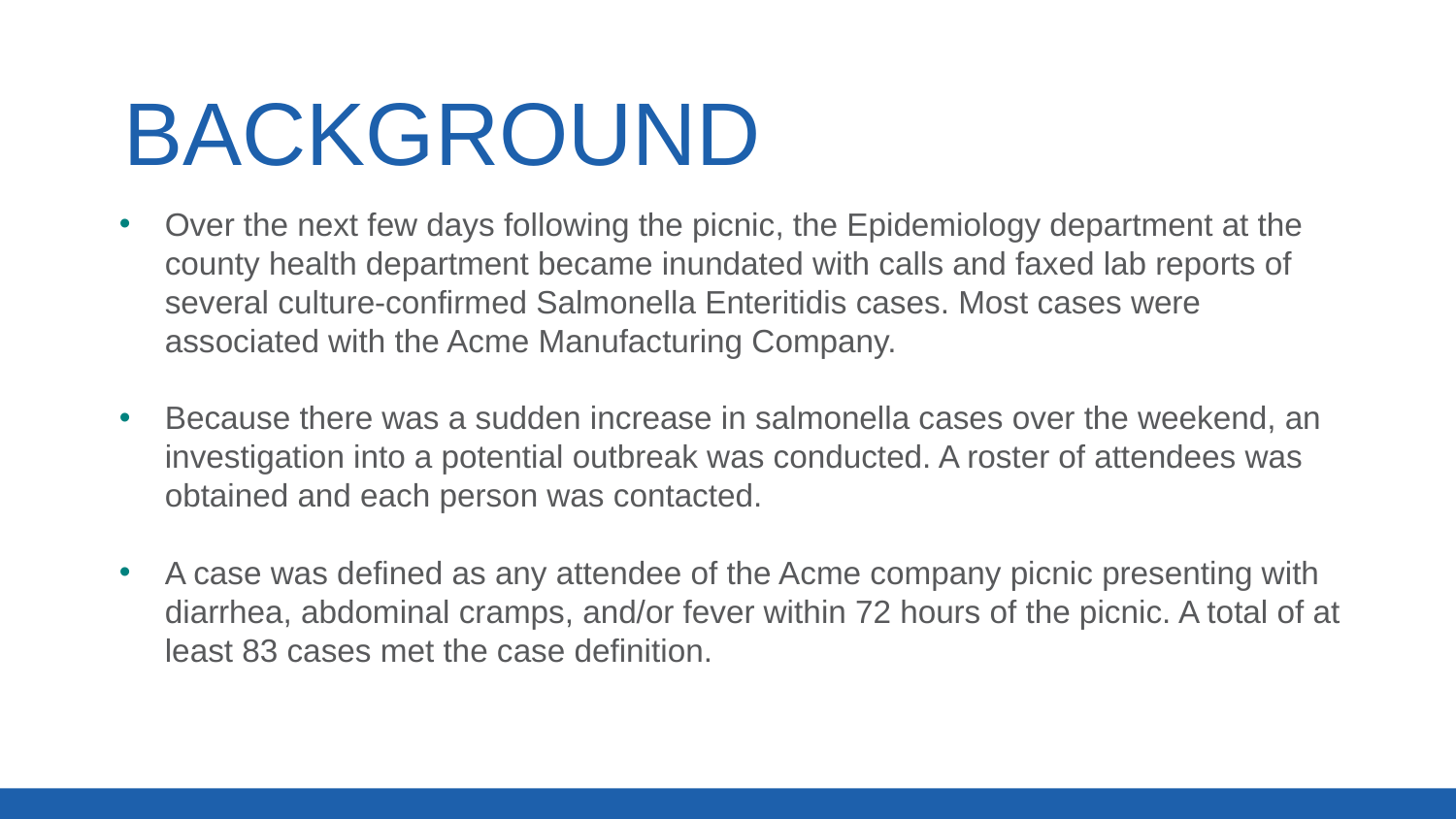

BACKGROUND
Over the next few days following the picnic, the Epidemiology department at the county health department became inundated with calls and faxed lab reports of several culture-confirmed Salmonella Enteritidis cases. Most cases were associated with the Acme Manufacturing Company.

Because there was a sudden increase in salmonella cases over the weekend, an investigation into a potential outbreak was conducted. A roster of attendees was obtained and each person was contacted.

A case was defined as any attendee of the Acme company picnic presenting with diarrhea, abdominal cramps, and/or fever within 72 hours of the picnic. A total of at least 83 cases met the case definition.